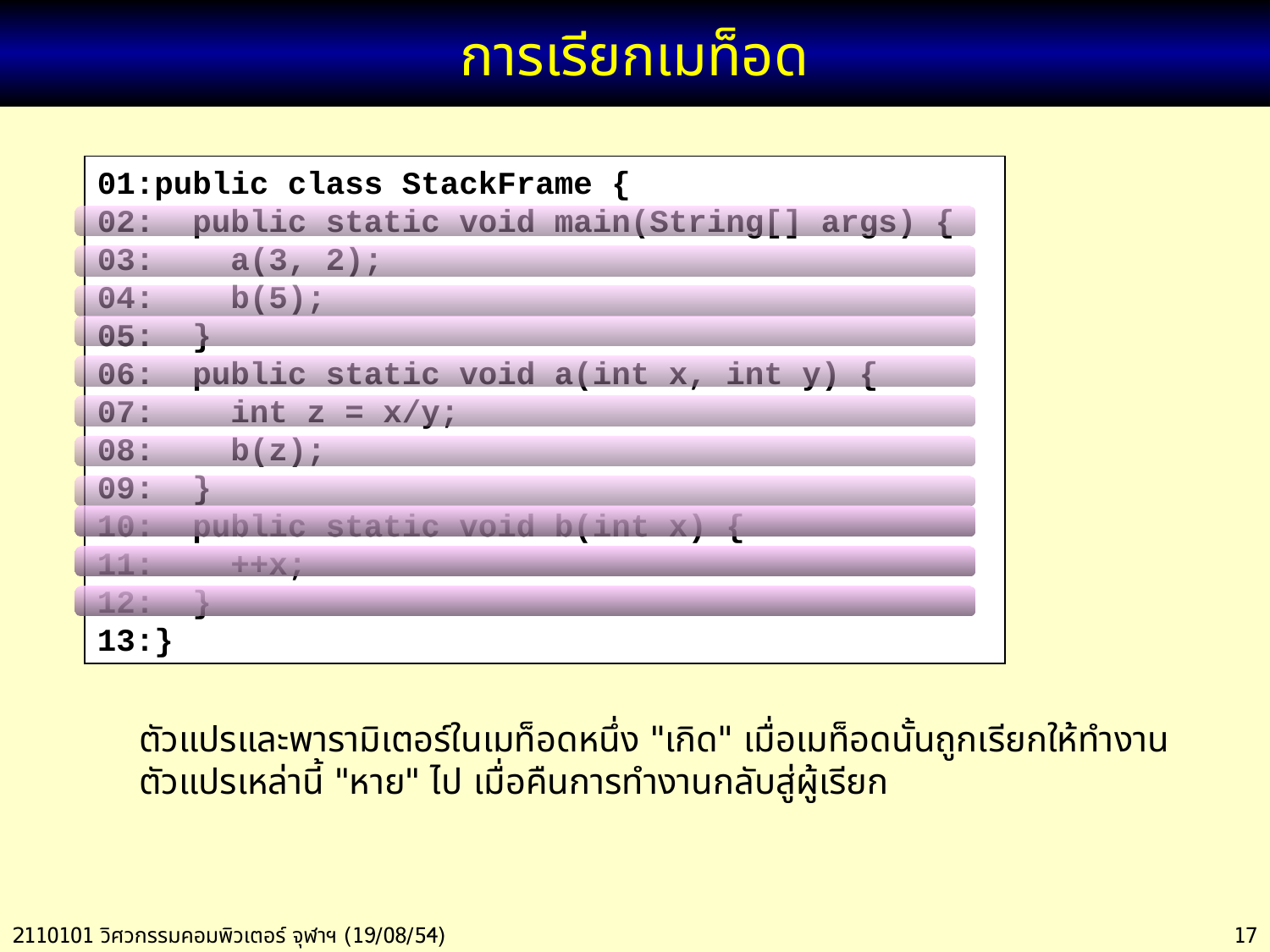

# การเรียกเมท็อด
01:public class StackFrame {
02:  public static void main(String[] args) {
03:    a(3, 2);
04:    b(5);
05:  }
06:  public static void a(int x, int y) {
07:    int z = x/y;
08:    b(z);
09:  }
10:  public static void b(int x) {
11:    ++x;
12:  }
13:}

ตัวแปรและพารามิเตอร์ในเมท็อดหนึ่ง "เกิด" เมื่อเมท็อดนั้นถูกเรียกให้ทำงาน
ตัวแปรเหล่านี้ "หาย" ไป เมื่อคืนการทำงานกลับสู่ผู้เรียก